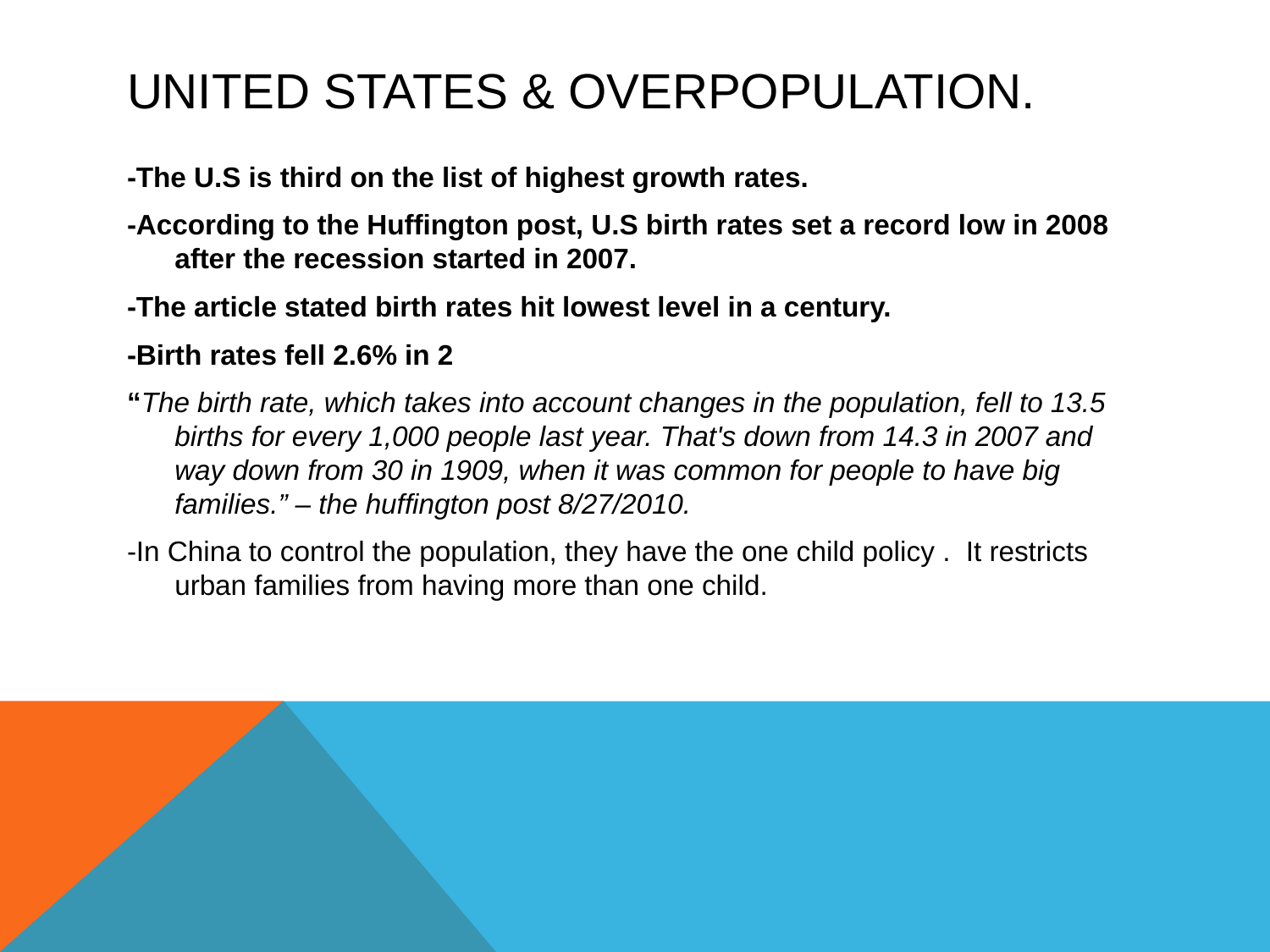

# United states & overpopulation.
-The U.S is third on the list of highest growth rates.
-According to the Huffington post, U.S birth rates set a record low in 2008 after the recession started in 2007.
-The article stated birth rates hit lowest level in a century.
-Birth rates fell 2.6% in 2
“The birth rate, which takes into account changes in the population, fell to 13.5 births for every 1,000 people last year. That's down from 14.3 in 2007 and way down from 30 in 1909, when it was common for people to have big families.” – the huffington post 8/27/2010.
-In China to control the population, they have the one child policy .  It restricts urban families from having more than one child.